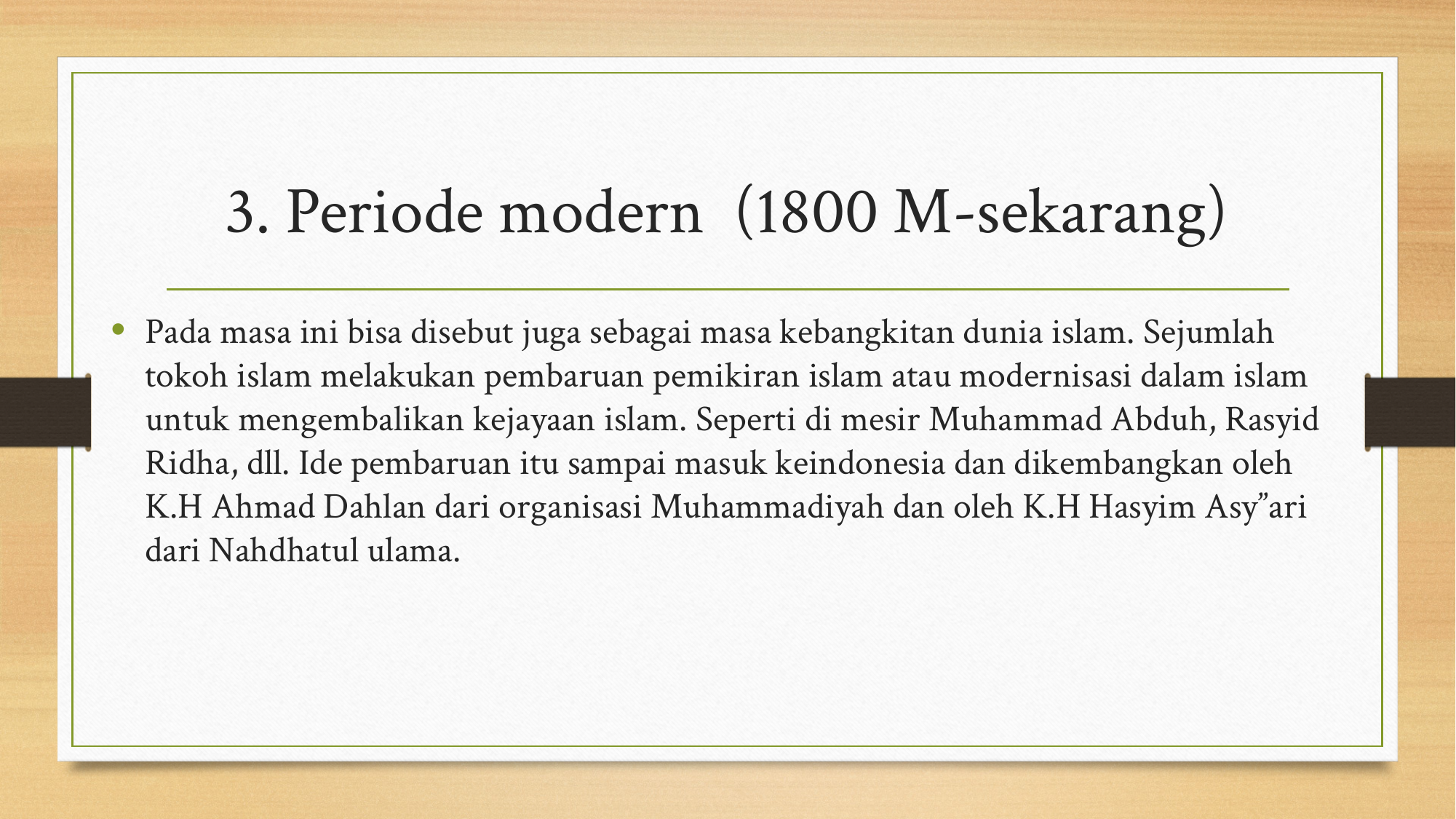

# 3. Periode modern  (1800 M-sekarang)
Pada masa ini bisa disebut juga sebagai masa kebangkitan dunia islam. Sejumlah tokoh islam melakukan pembaruan pemikiran islam atau modernisasi dalam islam untuk mengembalikan kejayaan islam. Seperti di mesir Muhammad Abduh, Rasyid Ridha, dll. Ide pembaruan itu sampai masuk keindonesia dan dikembangkan oleh K.H Ahmad Dahlan dari organisasi Muhammadiyah dan oleh K.H Hasyim Asy”ari dari Nahdhatul ulama.